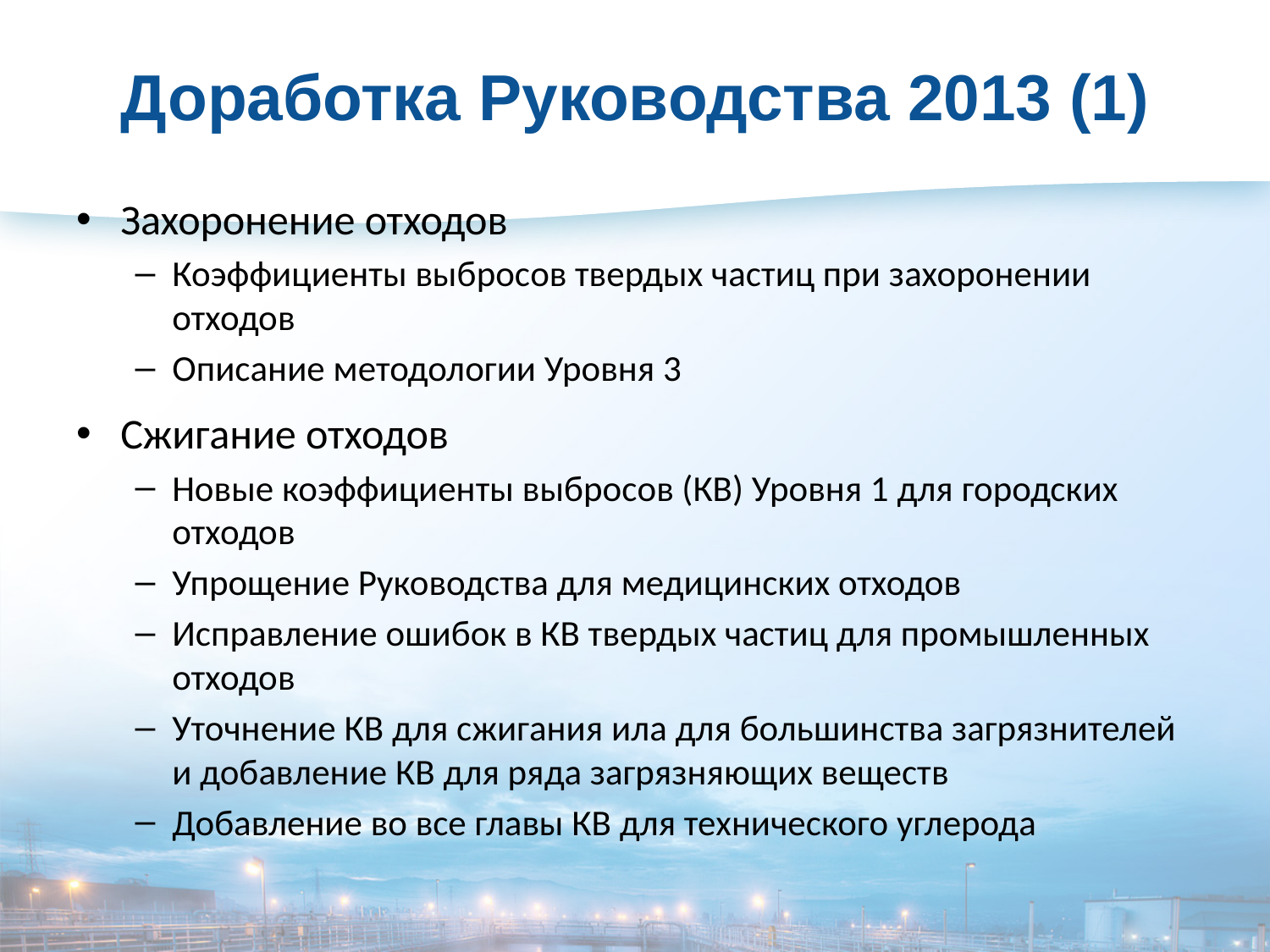

# Доработка Руководства 2013 (1)
Захоронение отходов
Коэффициенты выбросов твердых частиц при захоронении отходов
Описание методологии Уровня 3
Сжигание отходов
Новые коэффициенты выбросов (КВ) Уровня 1 для городских отходов
Упрощение Руководства для медицинских отходов
Исправление ошибок в КВ твердых частиц для промышленных отходов
Уточнение КВ для сжигания ила для большинства загрязнителей и добавление КВ для ряда загрязняющих веществ
Добавление во все главы КВ для технического углерода